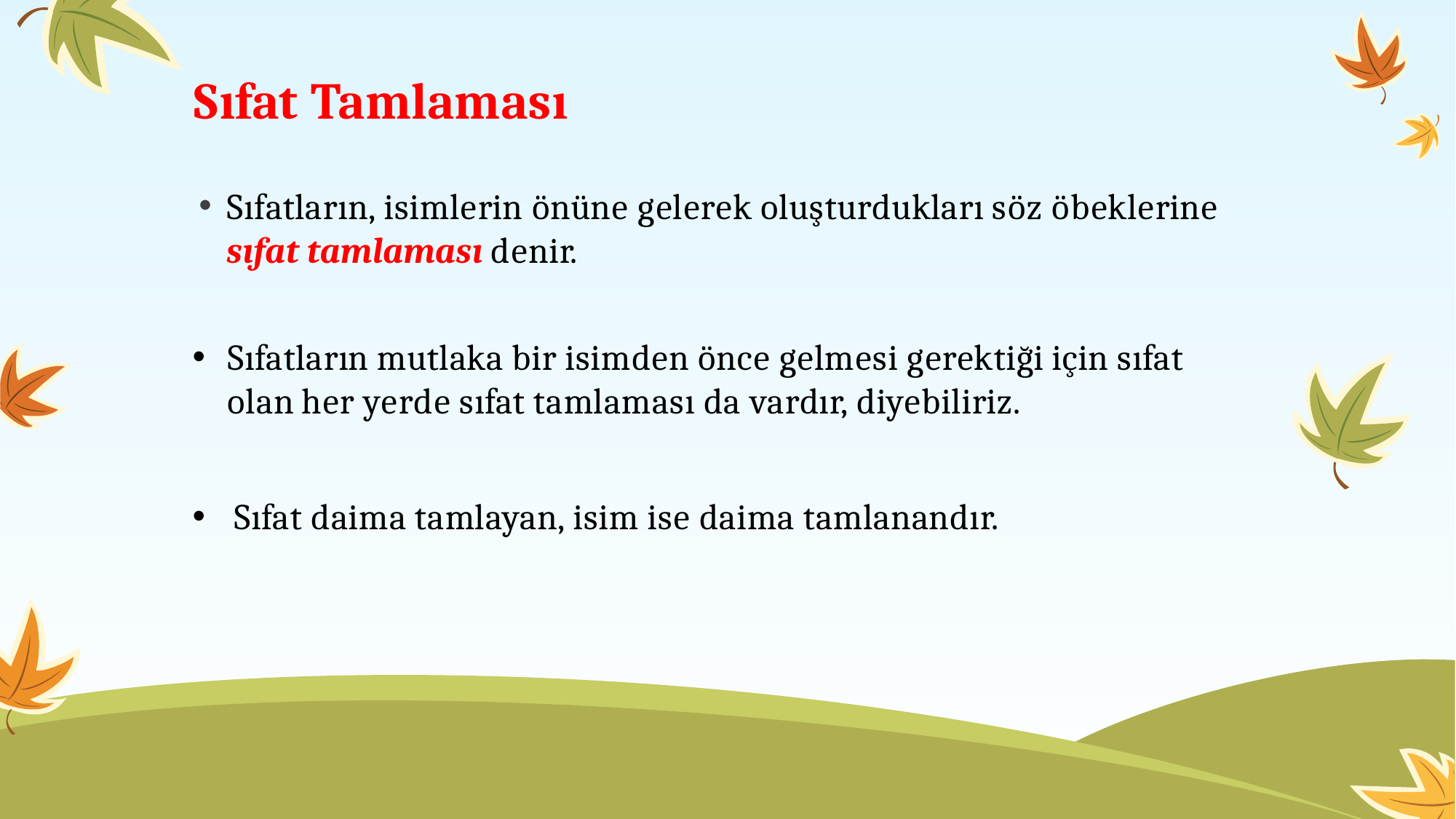

# Sıfat Tamlaması
Sıfatların, isimlerin önüne gelerek oluşturdukları söz öbeklerine sıfat tamlaması denir.

Sıfatların mutlaka bir isimden önce gelmesi gerektiği için sıfat olan her yerde sıfat tamlaması da vardır, diyebiliriz.

Sıfat daima tamlayan, isim ise daima tamlanandır.